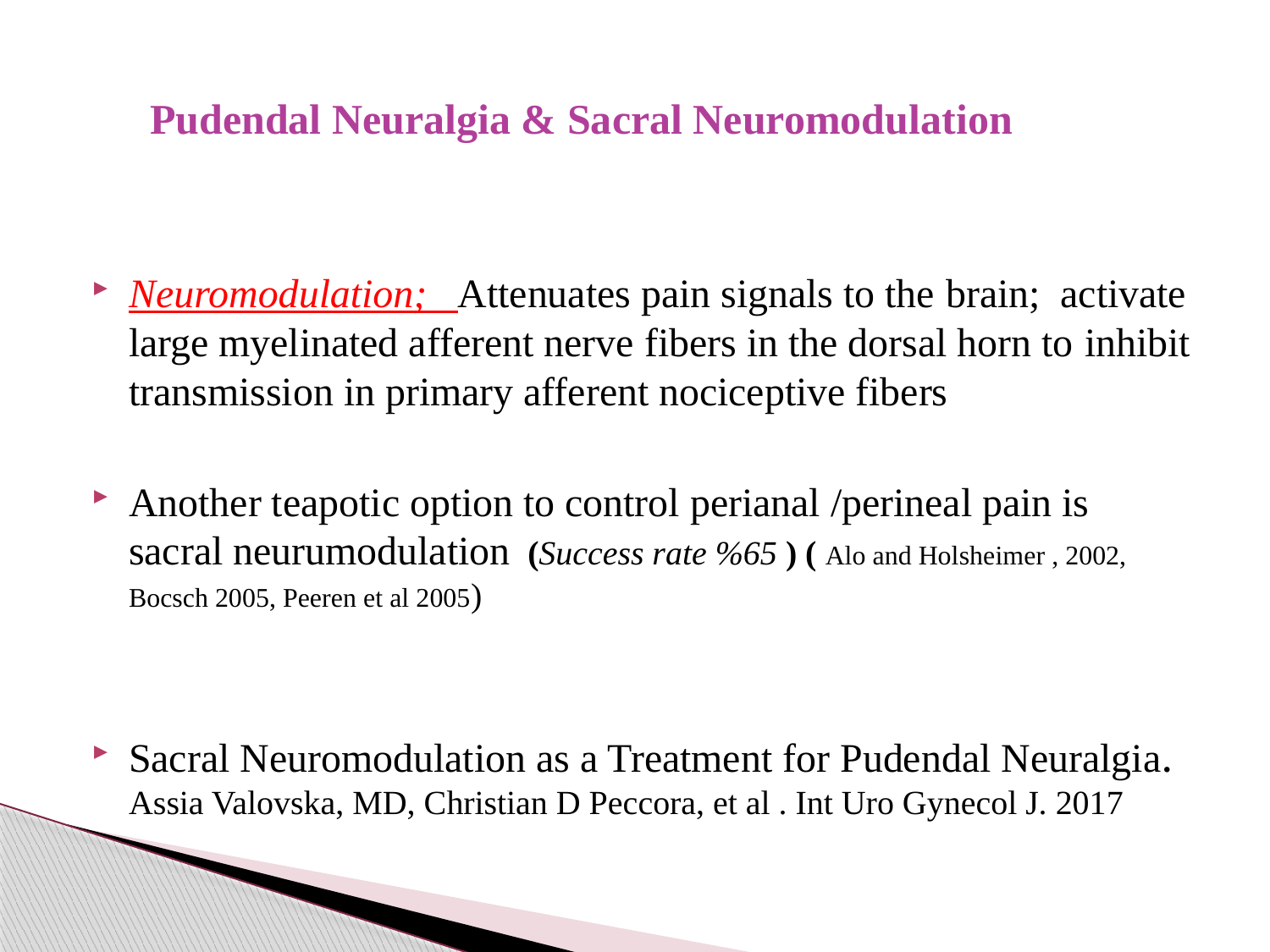

# Pudendal Neuralgia & Sacral Neuromodulation

Neuromodulation;   Attenuates pain signals to the brain;  activate large myelinated afferent nerve fibers in the dorsal horn to inhibit transmission in primary afferent nociceptive fibers

Another teapotic option to control perianal /perineal pain is sacral neurumodulation  (Success rate %65 ) ( Alo and Holsheimer , 2002, Bocsch 2005, Peeren et al 2005)

Sacral Neuromodulation as a Treatment for Pudendal Neuralgia. Assia Valovska, MD, Christian D Peccora, et al . Int Uro Gynecol J. 2017